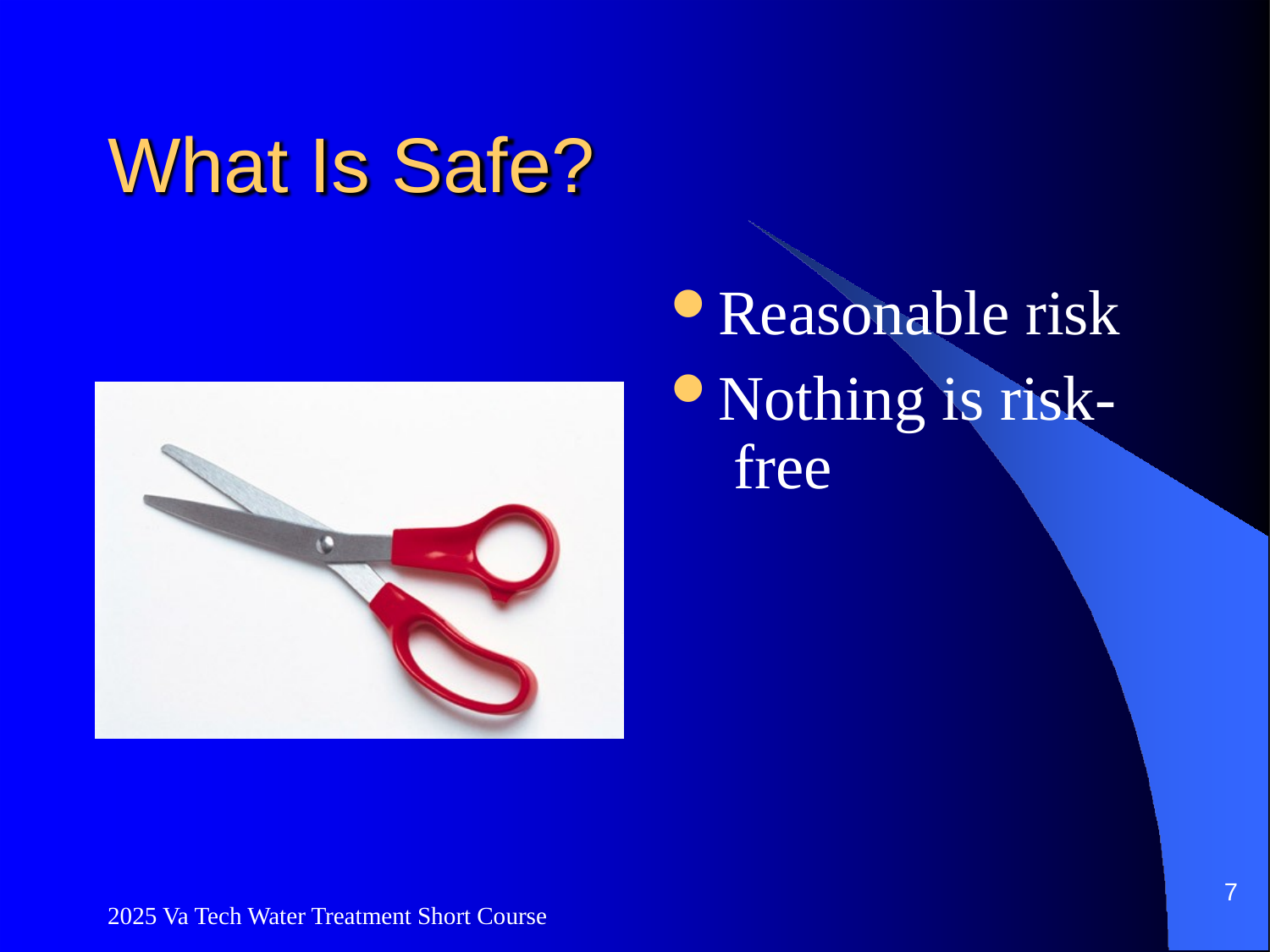

# What Is Safe?
Reasonable risk
Nothing is risk-  free

7
2025 Va Tech Water Treatment Short Course